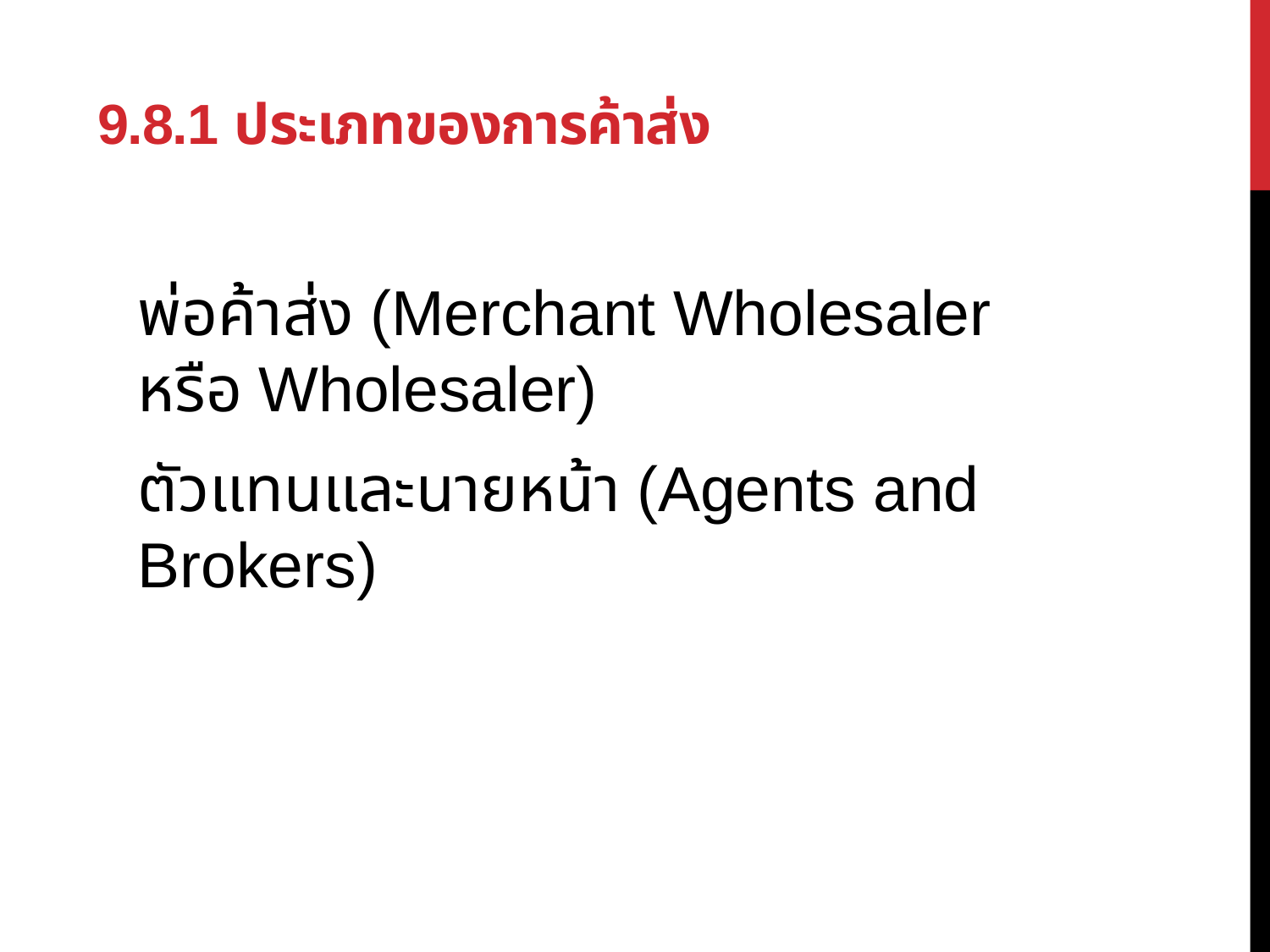

# 9.8.1 ประเภทของการค้าส่ง
พ่อค้าส่ง (Merchant Wholesaler หรือ Wholesaler)
ตัวแทนและนายหน้า (Agents and Brokers)